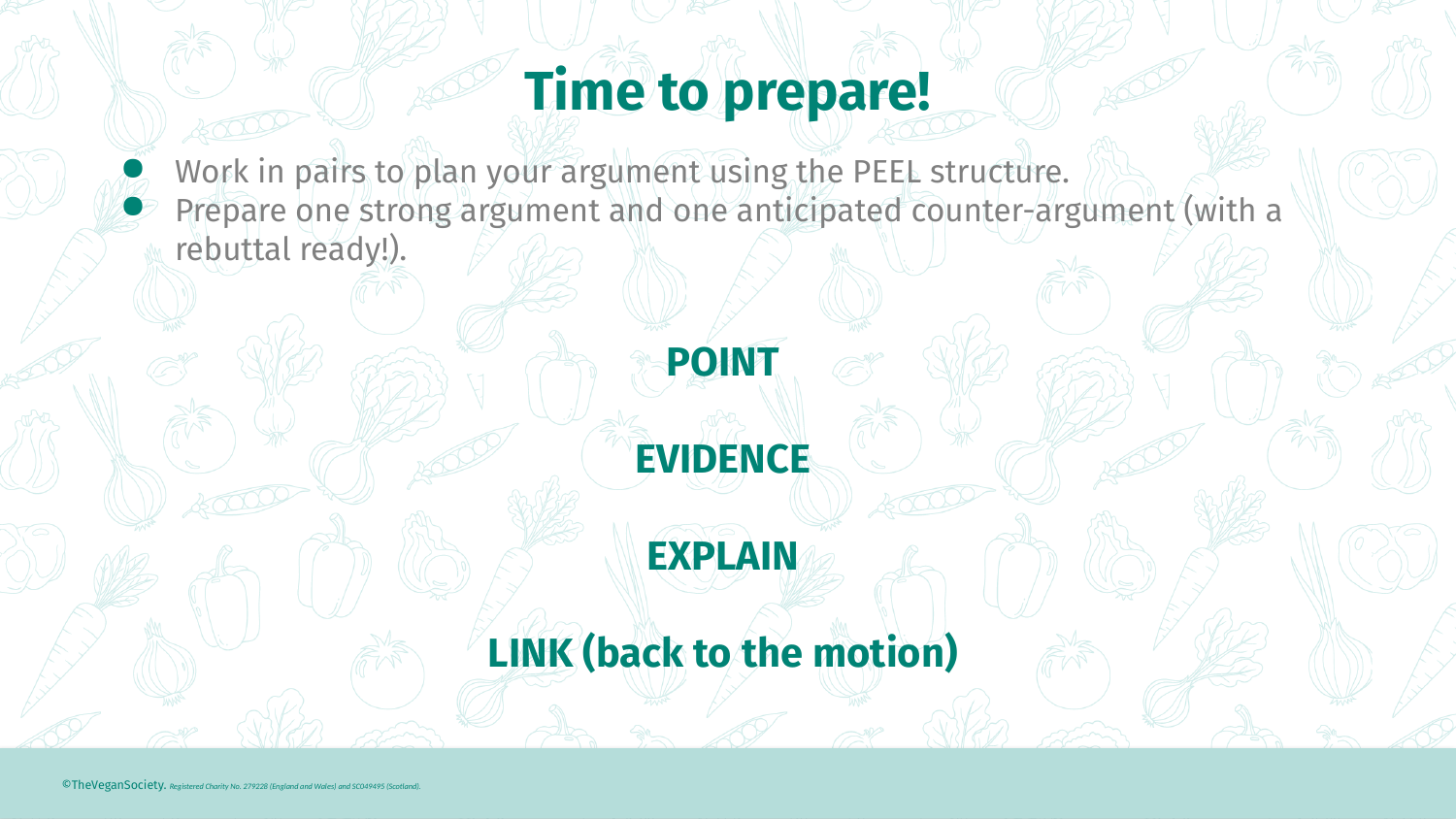

Time to prepare!
Work in pairs to plan your argument using the PEEL structure.
Prepare one strong argument and one anticipated counter-argument (with a rebuttal ready!).
POINT
EVIDENCE
EXPLAIN
LINK (back to the motion)